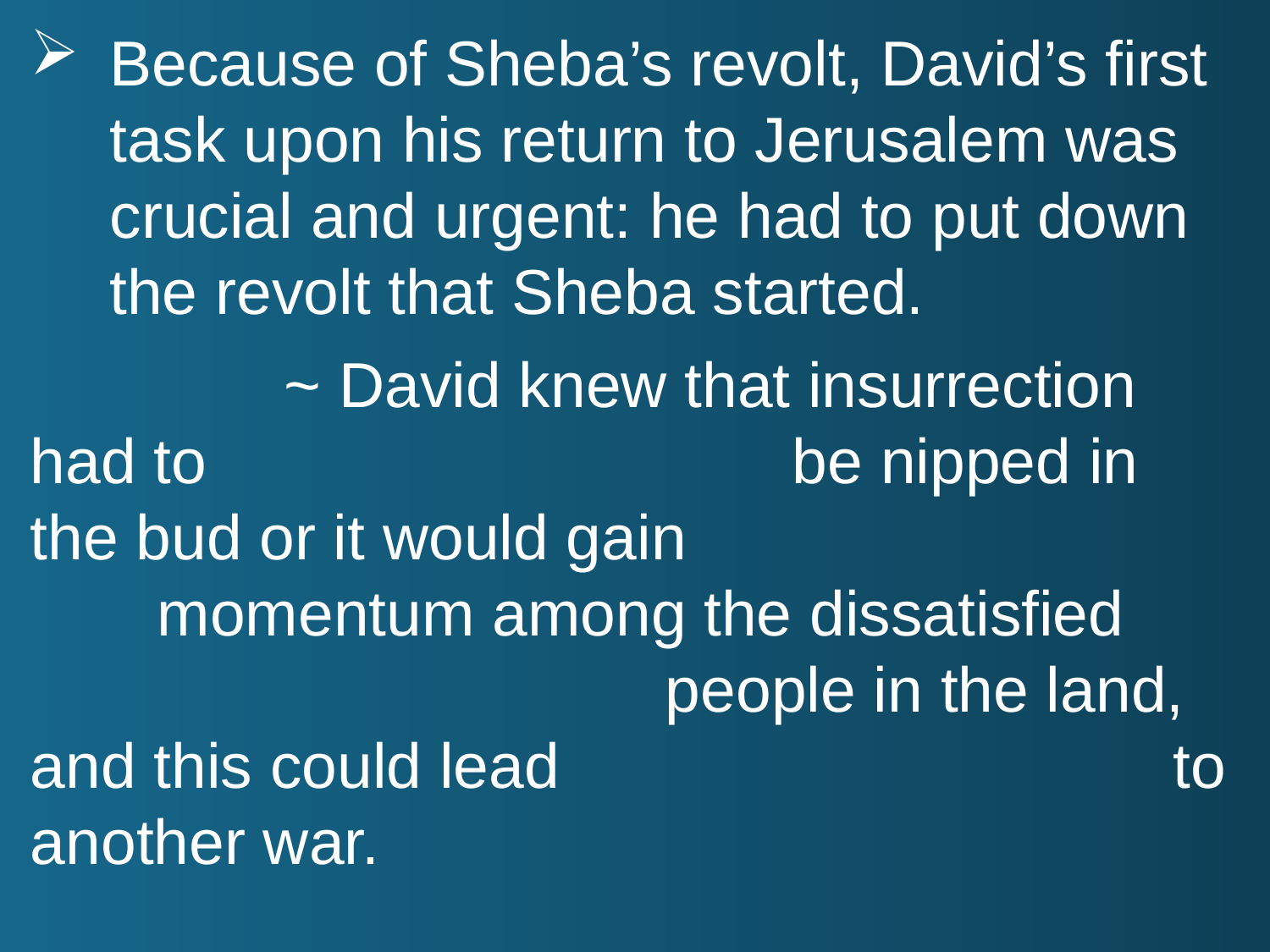

Because of Sheba’s revolt, David’s first task upon his return to Jerusalem was crucial and urgent: he had to put down the revolt that Sheba started.
		~ David knew that insurrection had to 					be nipped in the bud or it would gain 					momentum among the dissatisfied 						people in the land, and this could lead 					to another war.